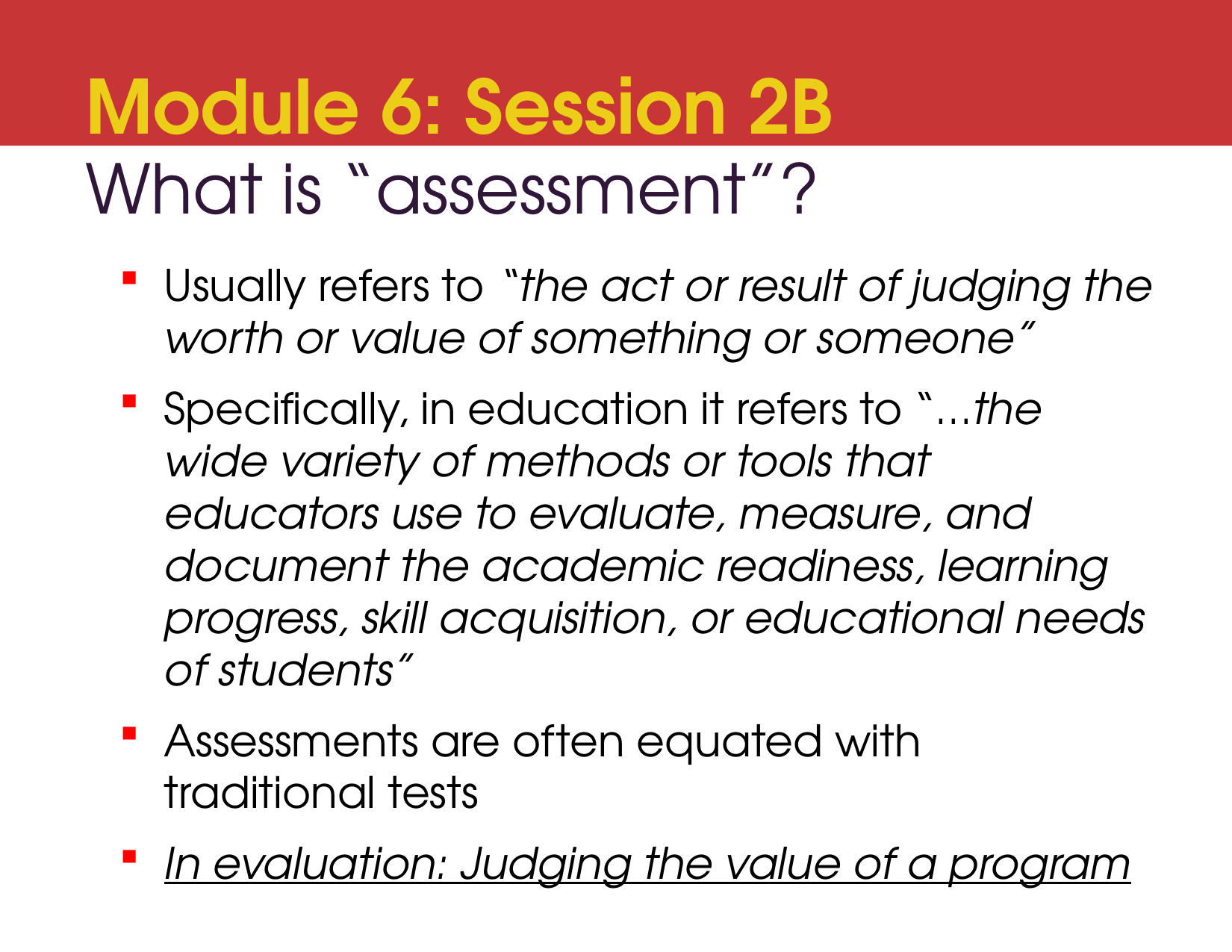

# Module 6: Session 2B
What is “assessment”?
Usually refers to “the act or result of judging the worth or value of something or someone”
Specifically, in education it refers to “…the wide variety of methods or tools that educators use to evaluate, measure, and document the academic readiness, learning progress, skill acquisition, or educational needs of students”
Assessments are often equated with
traditional tests
In evaluation: Judging the value of a program